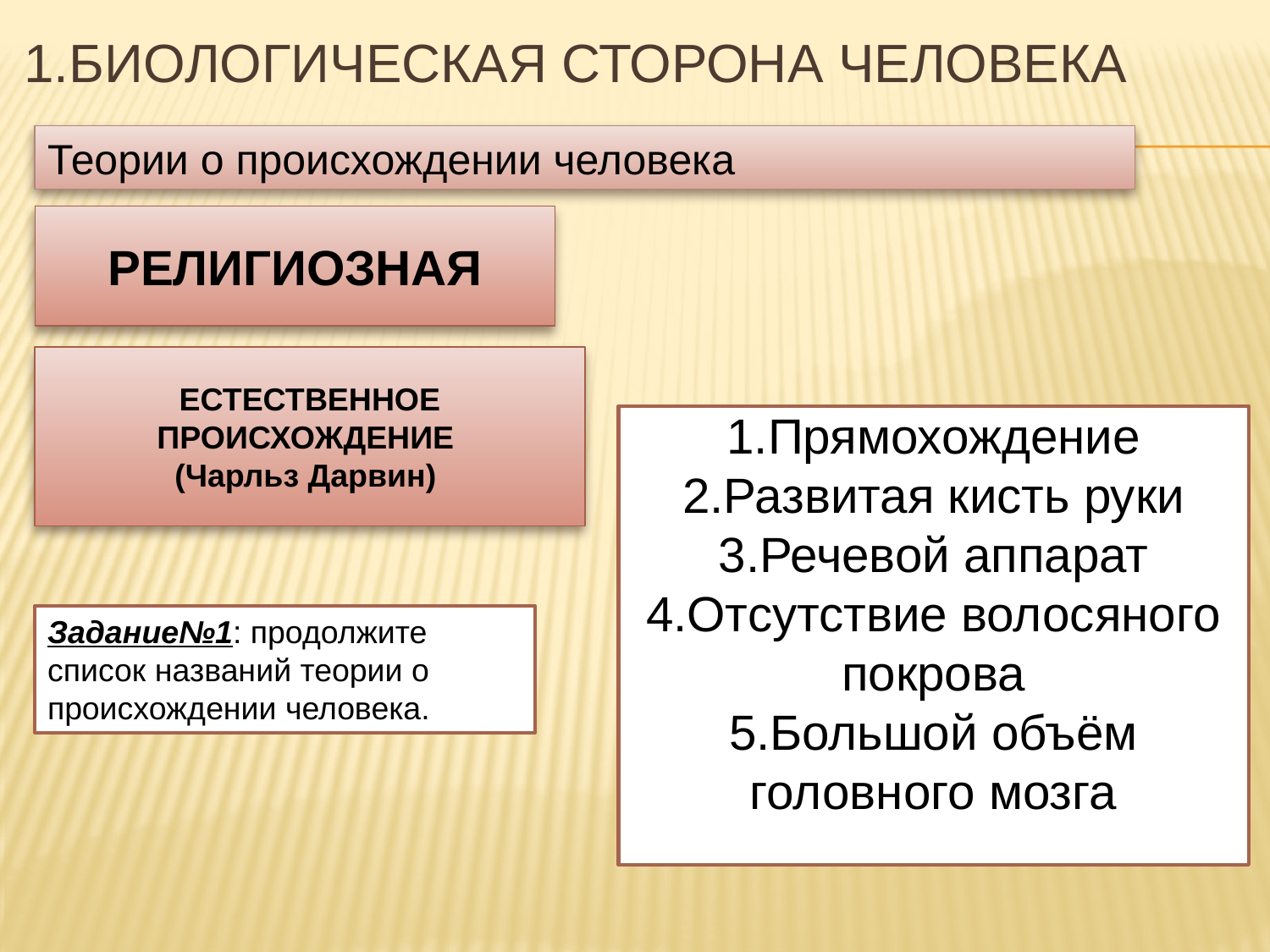

1.БИОЛОГИЧЕСКАЯ СТОРОНА ЧЕЛОВЕКА
Теории о происхождении человека
РЕЛИГИОЗНАЯ
ЕСТЕСТВЕННОЕ ПРОИСХОЖДЕНИЕ
(Чарльз Дарвин)

1.Прямохождение
2.Развитая кисть руки
3.Речевой аппарат
4.Отсутствие волосяного покрова
5.Большой объём головного мозга

Задание№1: продолжите список названий теории о происхождении человека.